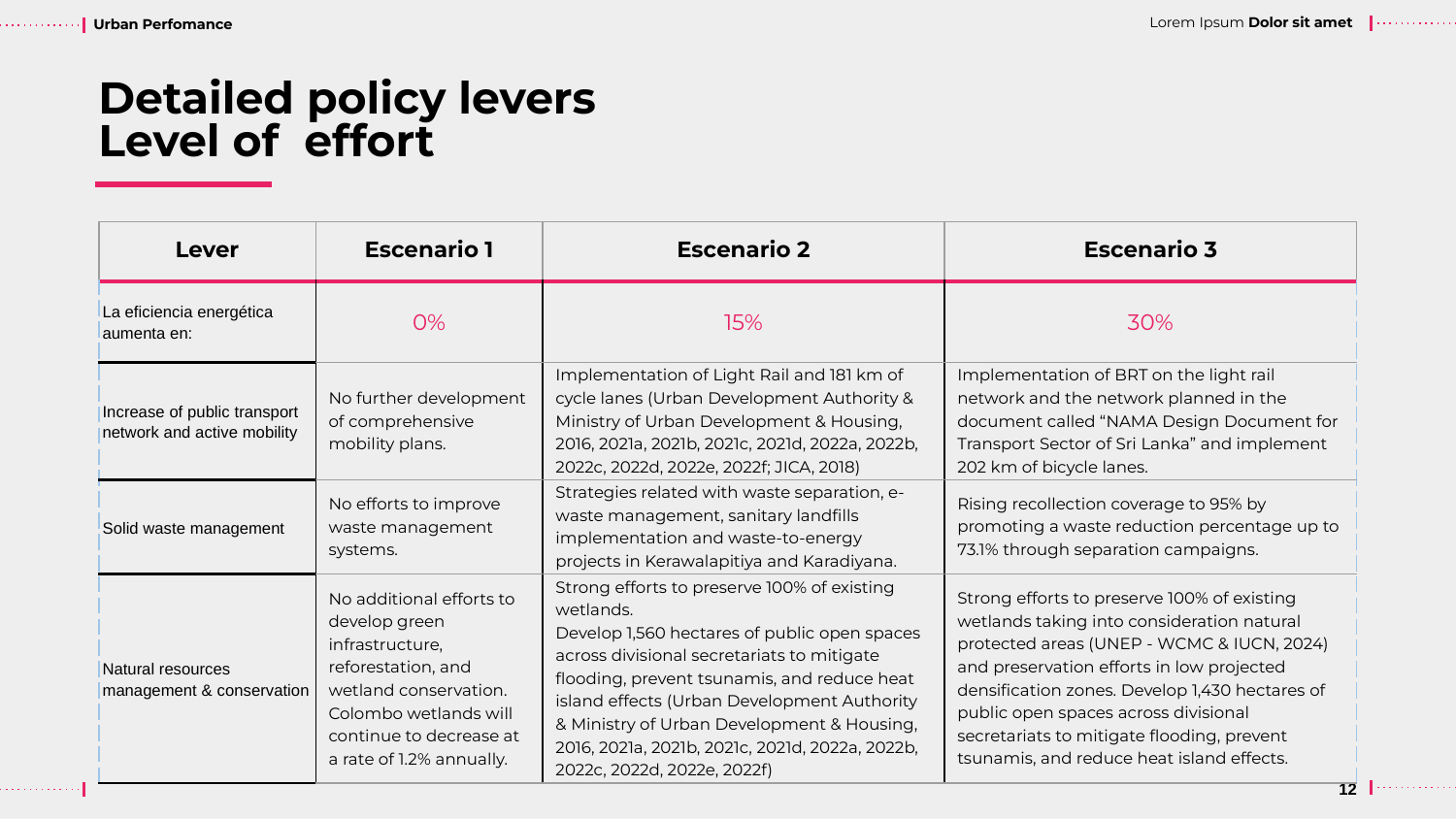

Detailed policy levers
Level of  effort
| Lever | Escenario 1 | Escenario 2 | Escenario 3 |
| --- | --- | --- | --- |
| La eficiencia energética aumenta en: | 0% | 15% | 30% |
| Increase of public transport network and active mobility | No further development of comprehensive mobility plans. | Implementation of Light Rail and 181 km of cycle lanes (Urban Development Authority & Ministry of Urban Development & Housing, 2016, 2021a, 2021b, 2021c, 2021d, 2022a, 2022b, 2022c, 2022d, 2022e, 2022f; JICA, 2018) | Implementation of BRT on the light rail network and the network planned in the document called “NAMA Design Document for Transport Sector of Sri Lanka” and implement 202 km of bicycle lanes. |
| Solid waste management | No efforts to improve waste management systems. | Strategies related with waste separation, e-waste management, sanitary landfills implementation and waste-to-energy projects in Kerawalapitiya and Karadiyana. | Rising recollection coverage to 95% by promoting a waste reduction percentage up to 73.1% through separation campaigns. |
| Natural resources management & conservation | No additional efforts to develop green infrastructure, reforestation, and wetland conservation. Colombo wetlands will continue to decrease at a rate of 1.2% annually. | Strong efforts to preserve 100% of existing wetlands. Develop 1,560 hectares of public open spaces across divisional secretariats to mitigate flooding, prevent tsunamis, and reduce heat island effects (Urban Development Authority & Ministry of Urban Development & Housing, 2016, 2021a, 2021b, 2021c, 2021d, 2022a, 2022b, 2022c, 2022d, 2022e, 2022f) | Strong efforts to preserve 100% of existing wetlands taking into consideration natural protected areas (UNEP - WCMC & IUCN, 2024) and preservation efforts in low projected densification zones. Develop 1,430 hectares of public open spaces across divisional secretariats to mitigate flooding, prevent tsunamis, and reduce heat island effects. |